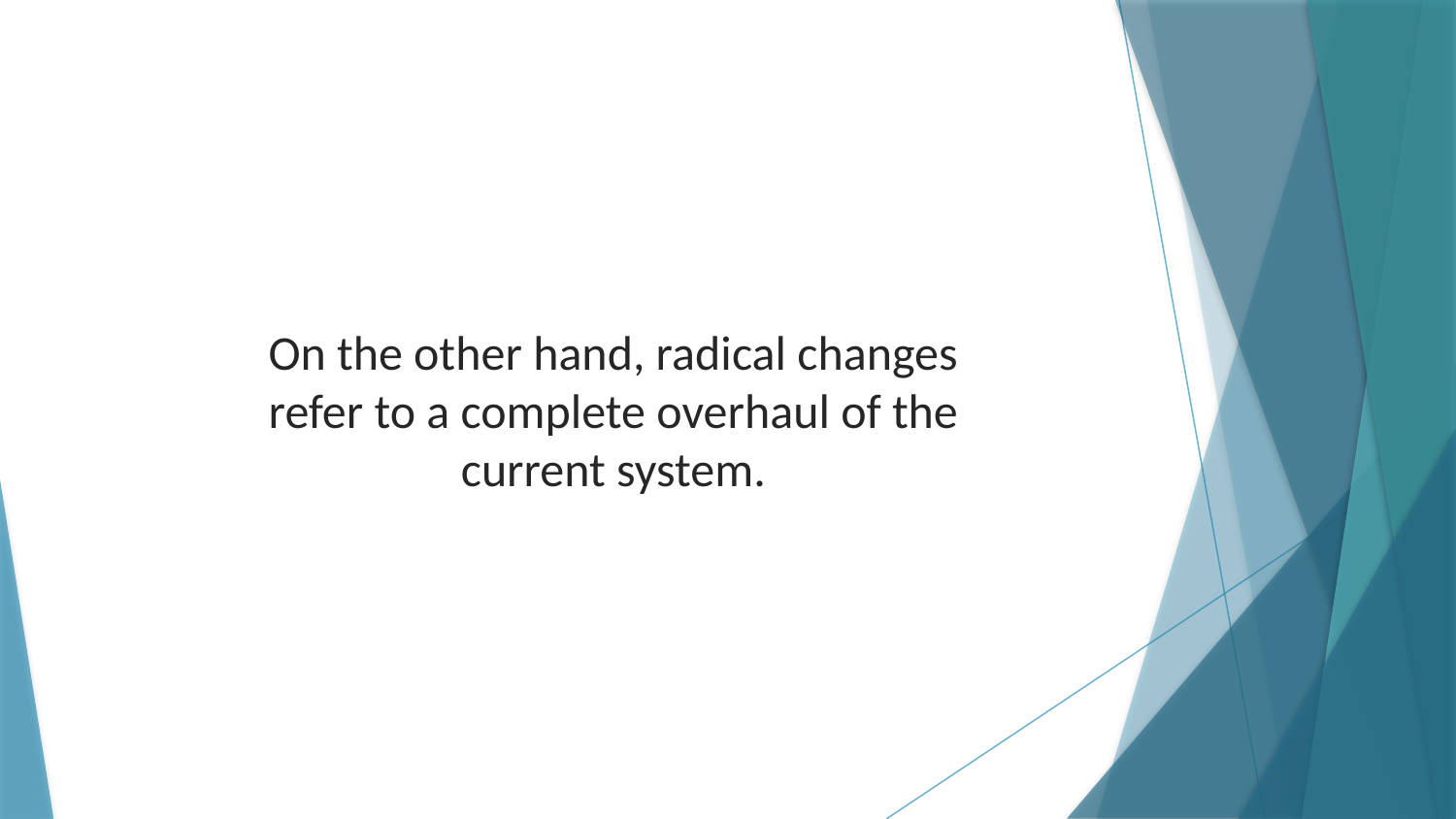

On the other hand, radical changes refer to a complete overhaul of the current system.